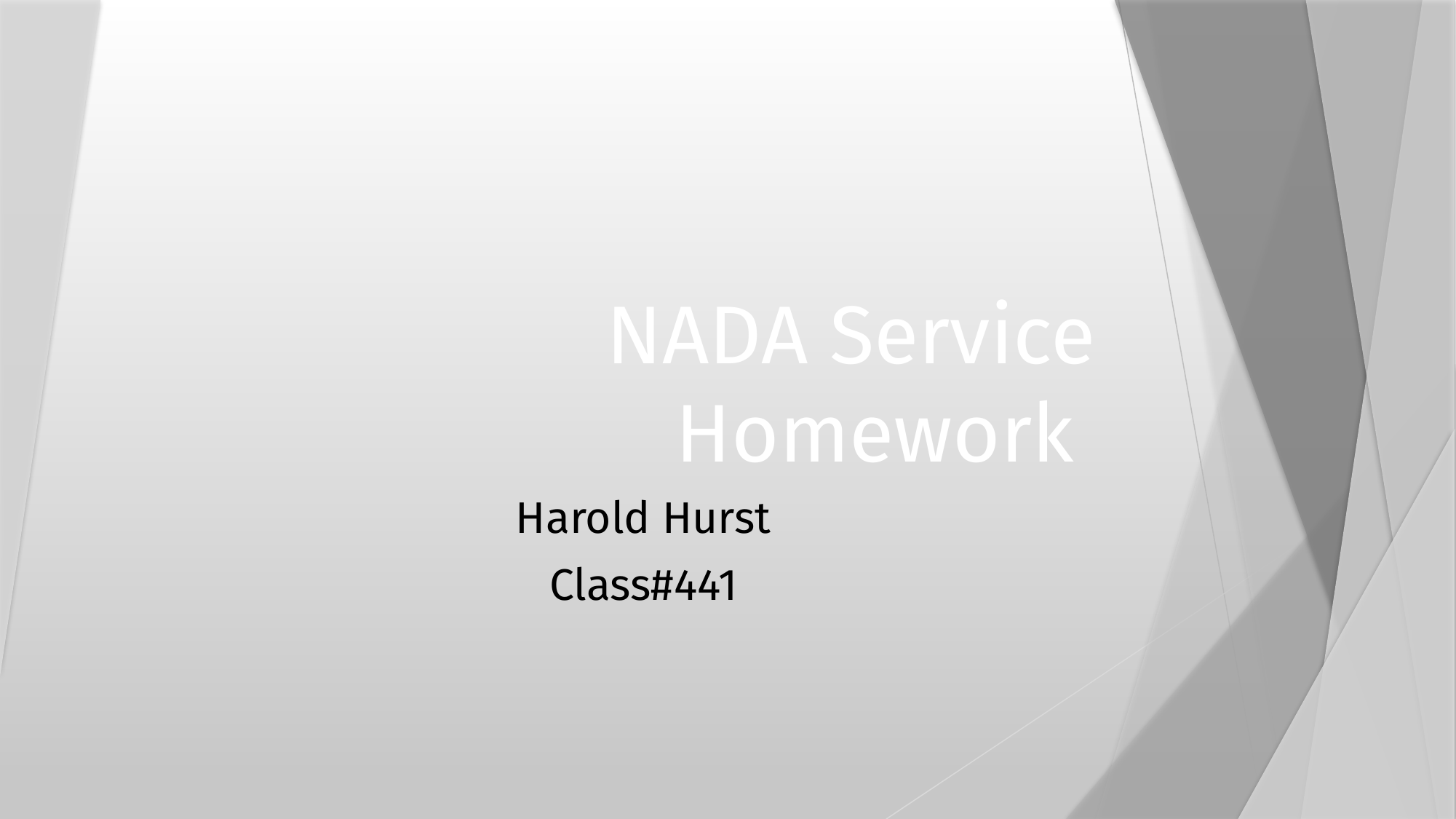

# NADA Service Homework
Harold Hurst
Class#441